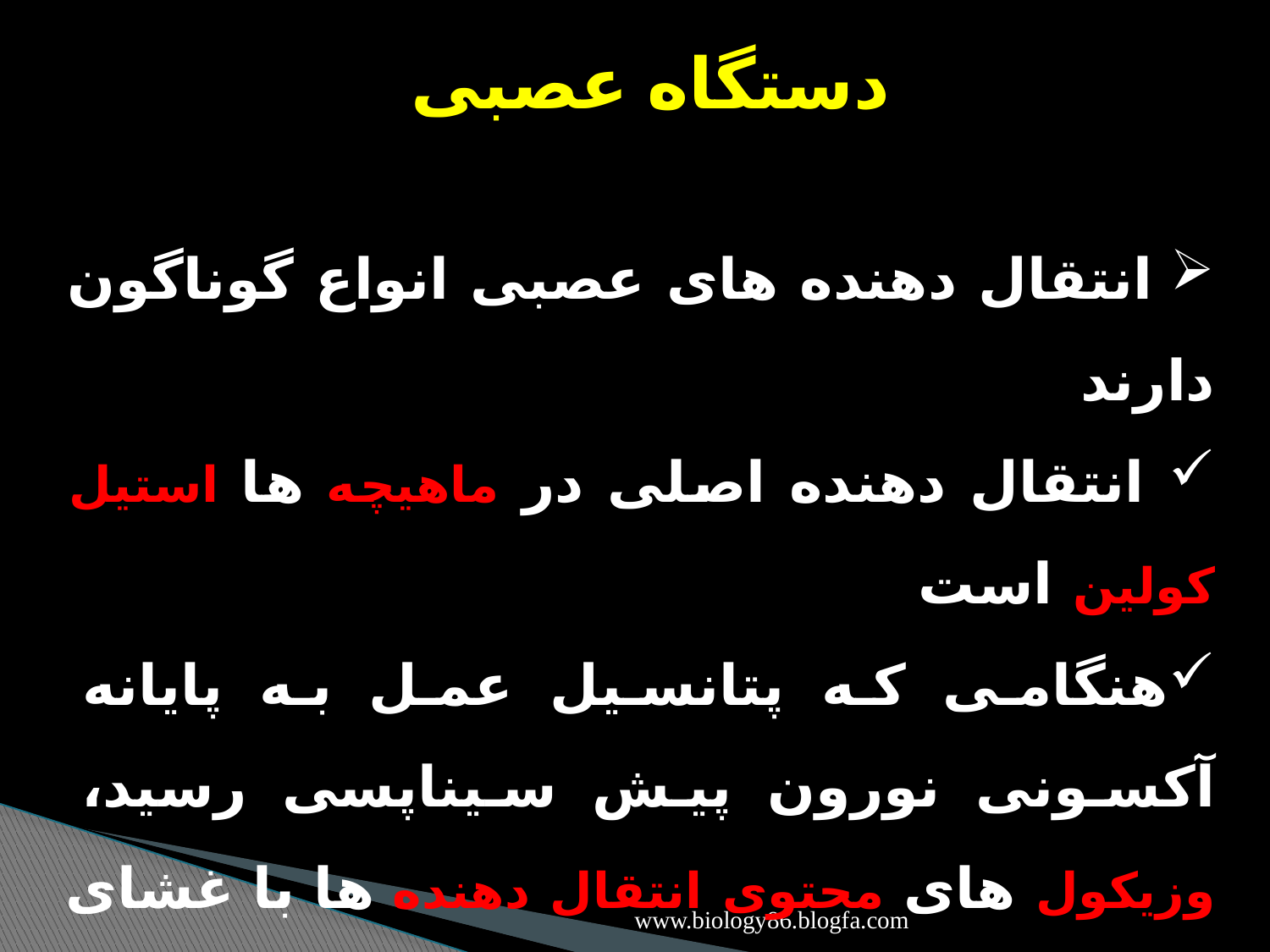

دستگاه عصبی
 انتقال دهنده های عصبی انواع گوناگون دارند
 انتقال دهنده اصلی در ماهیچه ها استیل کولین است
هنگامی که پتانسیل عمل به پایانه آکسونی نورون پیش سیناپسی رسید، وزیکول های محتوی انتقال دهنده ها با غشای سلول آمیخته می شوند و مولکول انتقال دهنده به درون فضای سیناپسی آزاد می شود و سپس به سلول پس سیناپسی می رسد
www.biology86.blogfa.com